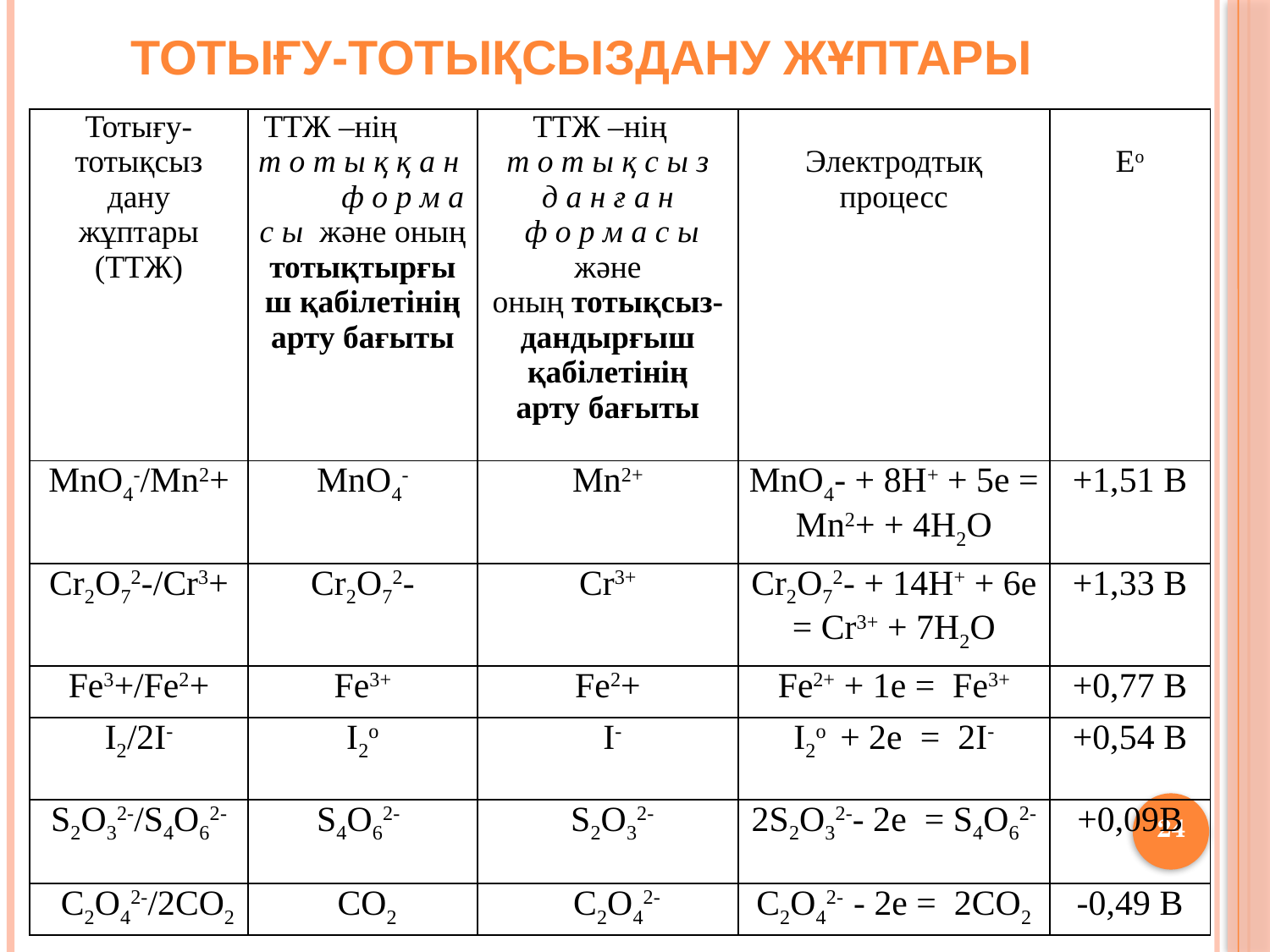

# Тотығу-тотықсыздану жұптары
| Тотығу- тотықсыз дану жұптары (ТТЖ) | ТТЖ –нің т о т ы қ қ а н ф о р м а с ы және оның тотықтырғыш қабілетінің арту бағыты | ТТЖ –нің т о т ы қ с ы з д а н ғ а н ф о р м а с ы және оның тотықсыз- дандырғыш қабілетінің арту бағыты | Электродтық процесс | Ео |
| --- | --- | --- | --- | --- |
| MnO4-/Mn2+ | MnO4- | Mn2+ | MnO4- + 8Н+ + 5е = Mn2+ + 4Н2О | +1,51 В |
| Cr2O72-/Cr3+ | Cr2O72- | Cr3+ | Cr2O72- + 14Н+ + 6е = Cr3+ + 7Н2О | +1,33 В |
| Fe3+/Fe2+ | Fe3+ | Fe2+ | Fe2+ + 1е = Fe3+ | +0,77 В |
| І2/2І- | І2о | І- | І2о + 2е = 2І- | +0,54 В |
| S2О32-/S4О62- | S4О62- | S2О32- | 2S2О32-- 2е = S4О62- | +0,09В |
| С2О42-/2СО2 | СО2 | С2О42- | С2О42- - 2е = 2СО2 | -0,49 В |
24